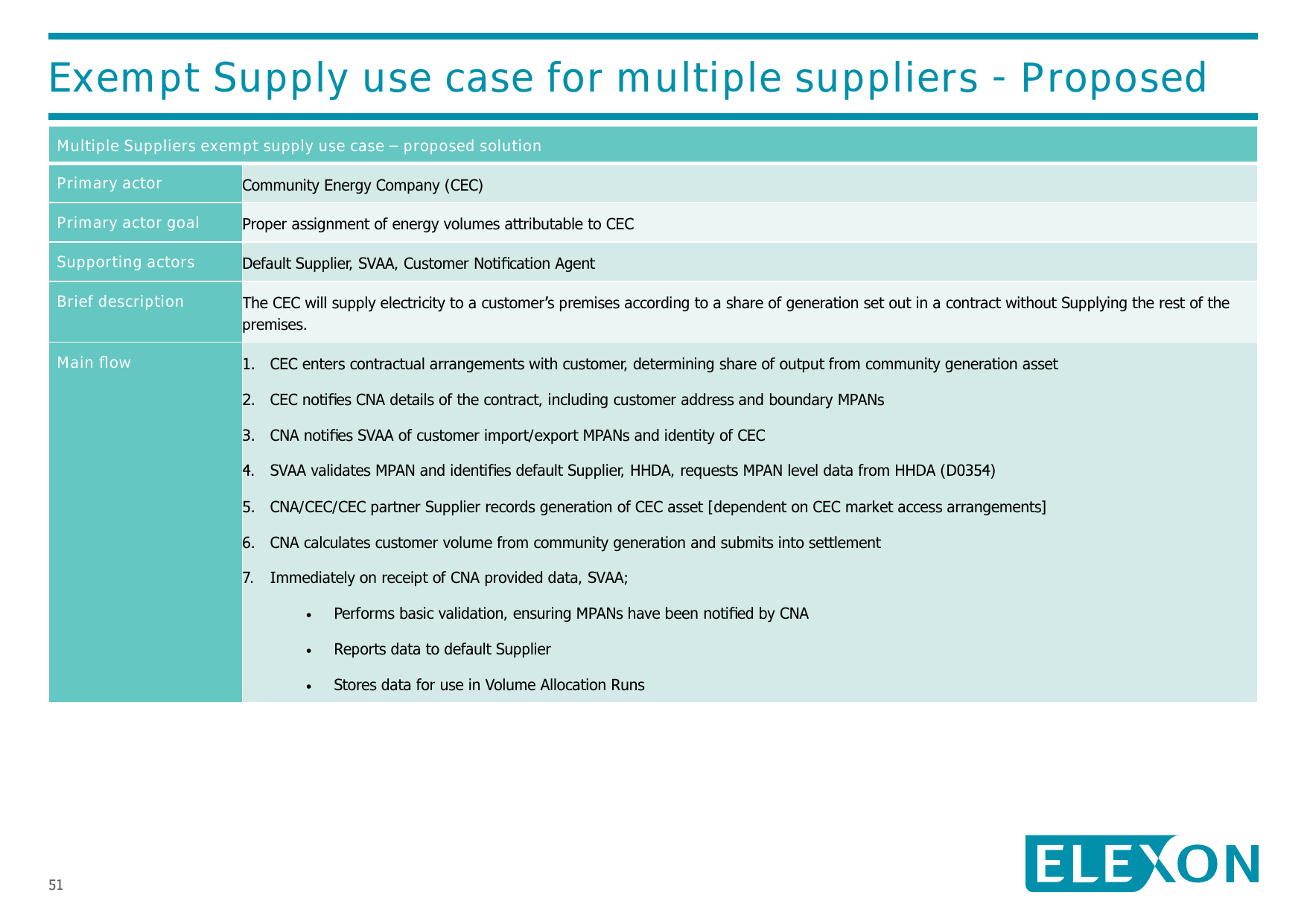

# Exempt Supply use case for multiple suppliers - Proposed
| Multiple Suppliers exempt supply use case – proposed solution |  |
| --- | --- |
| Primary actor | Community Energy Company (CEC) |
| Primary actor goal | Proper assignment of energy volumes attributable to CEC |
| Supporting actors | Default Supplier, SVAA, Customer Notification Agent |
| Brief description | The CEC will supply electricity to a customer’s premises according to a share of generation set out in a contract without Supplying the rest of the premises. |
| Main flow | CEC enters contractual arrangements with customer, determining share of output from community generation asset CEC notifies CNA details of the contract, including customer address and boundary MPANs CNA notifies SVAA of customer import/export MPANs and identity of CEC SVAA validates MPAN and identifies default Supplier, HHDA, requests MPAN level data from HHDA (D0354) CNA/CEC/CEC partner Supplier records generation of CEC asset [dependent on CEC market access arrangements] CNA calculates customer volume from community generation and submits into settlement Immediately on receipt of CNA provided data, SVAA; Performs basic validation, ensuring MPANs have been notified by CNA Reports data to default Supplier Stores data for use in Volume Allocation Runs |

51